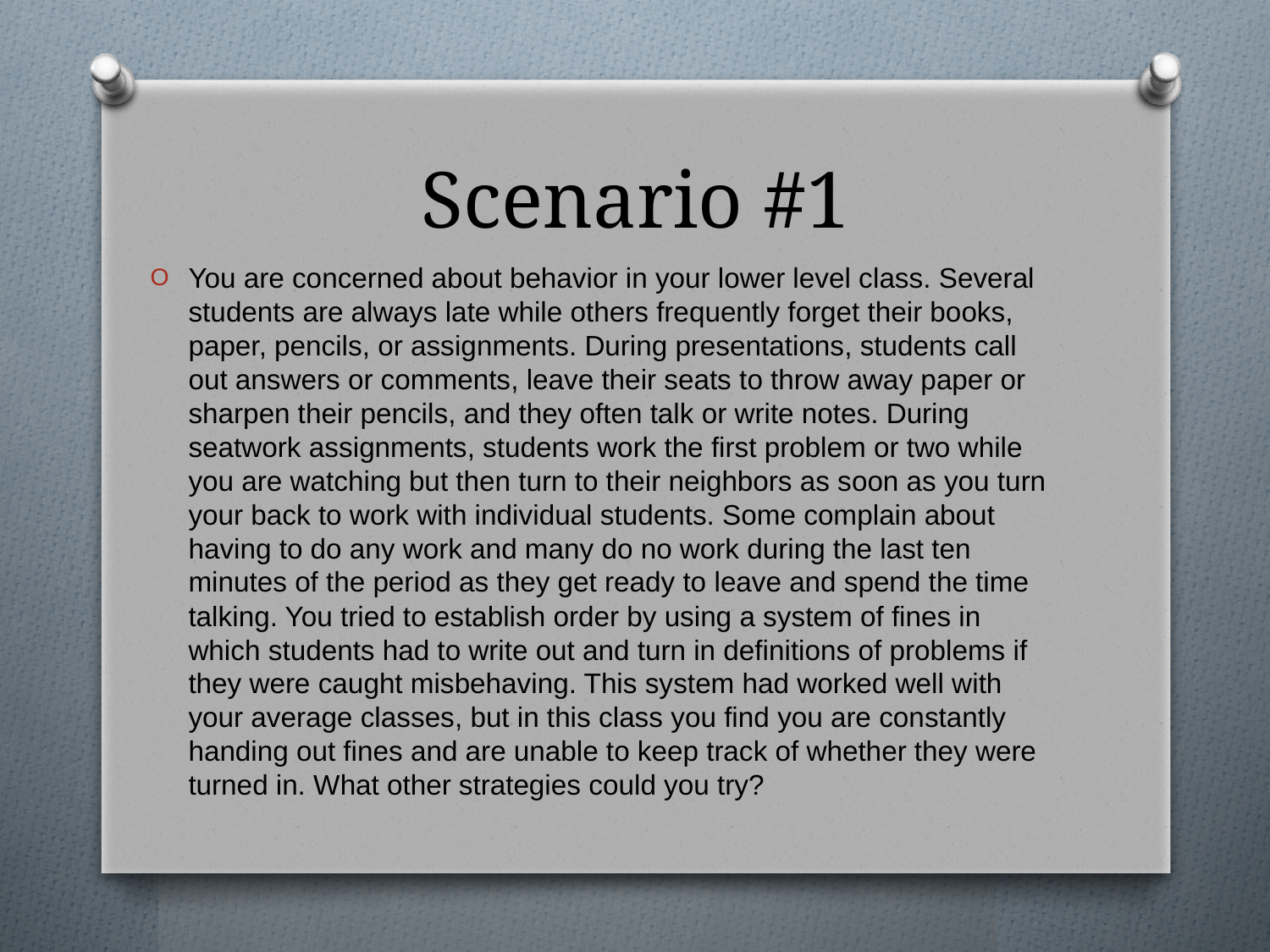

# Scenario #1
You are concerned about behavior in your lower level class. Several students are always late while others frequently forget their books, paper, pencils, or assignments. During presentations, students call out answers or comments, leave their seats to throw away paper or sharpen their pencils, and they often talk or write notes. During seatwork assignments, students work the first problem or two while you are watching but then turn to their neighbors as soon as you turn your back to work with individual students. Some complain about having to do any work and many do no work during the last ten minutes of the period as they get ready to leave and spend the time talking. You tried to establish order by using a system of fines in which students had to write out and turn in definitions of problems if they were caught misbehaving. This system had worked well with your average classes, but in this class you find you are constantly handing out fines and are unable to keep track of whether they were turned in. What other strategies could you try?